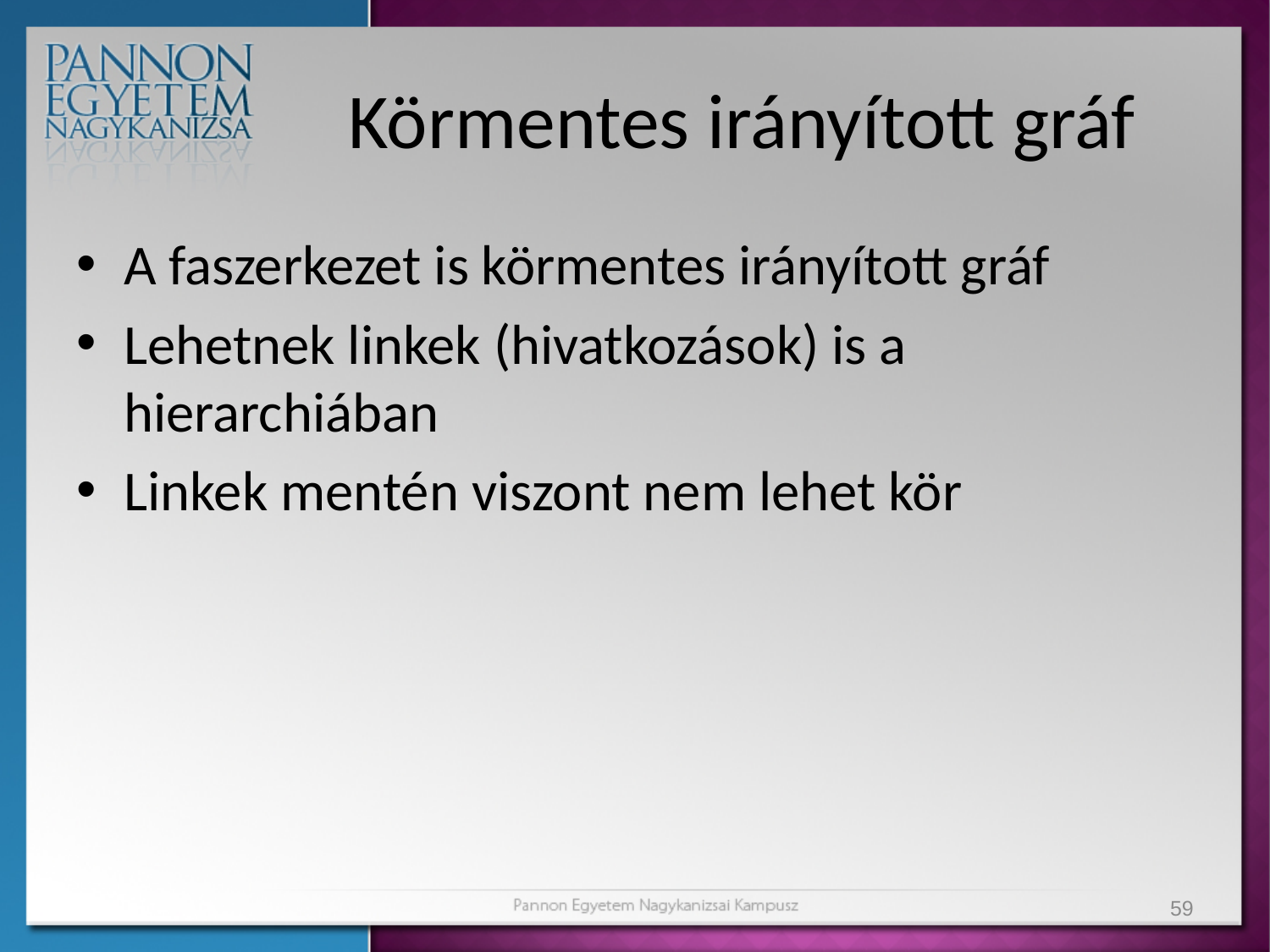

# Körmentes irányított gráf
A faszerkezet is körmentes irányított gráf
Lehetnek linkek (hivatkozások) is a hierarchiában
Linkek mentén viszont nem lehet kör
59